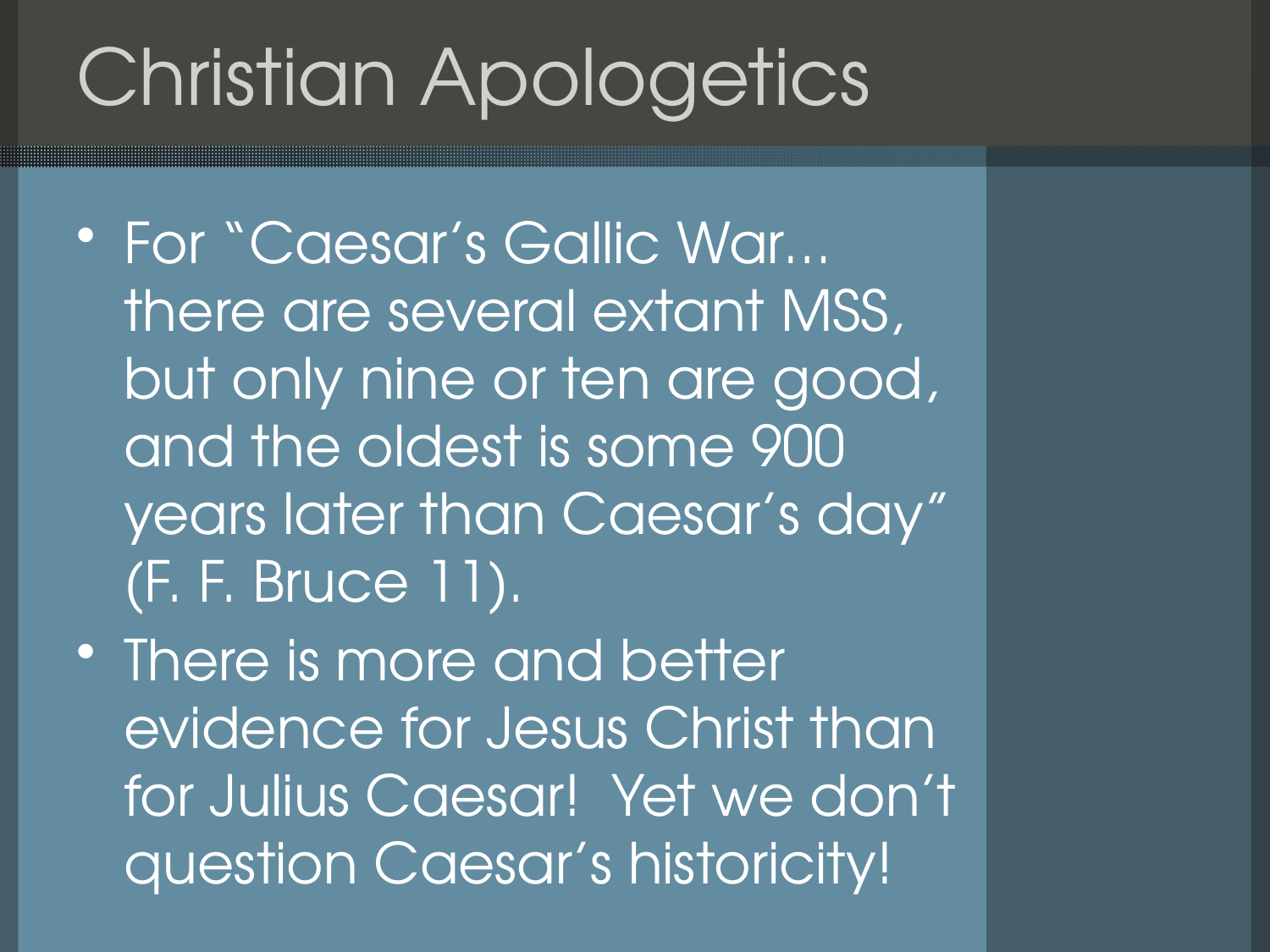

# Christian Apologetics
For “Caesar’s Gallic War… there are several extant MSS, but only nine or ten are good, and the oldest is some 900 years later than Caesar’s day” (F. F. Bruce 11).
There is more and better evidence for Jesus Christ than for Julius Caesar!  Yet we don’t question Caesar’s historicity!